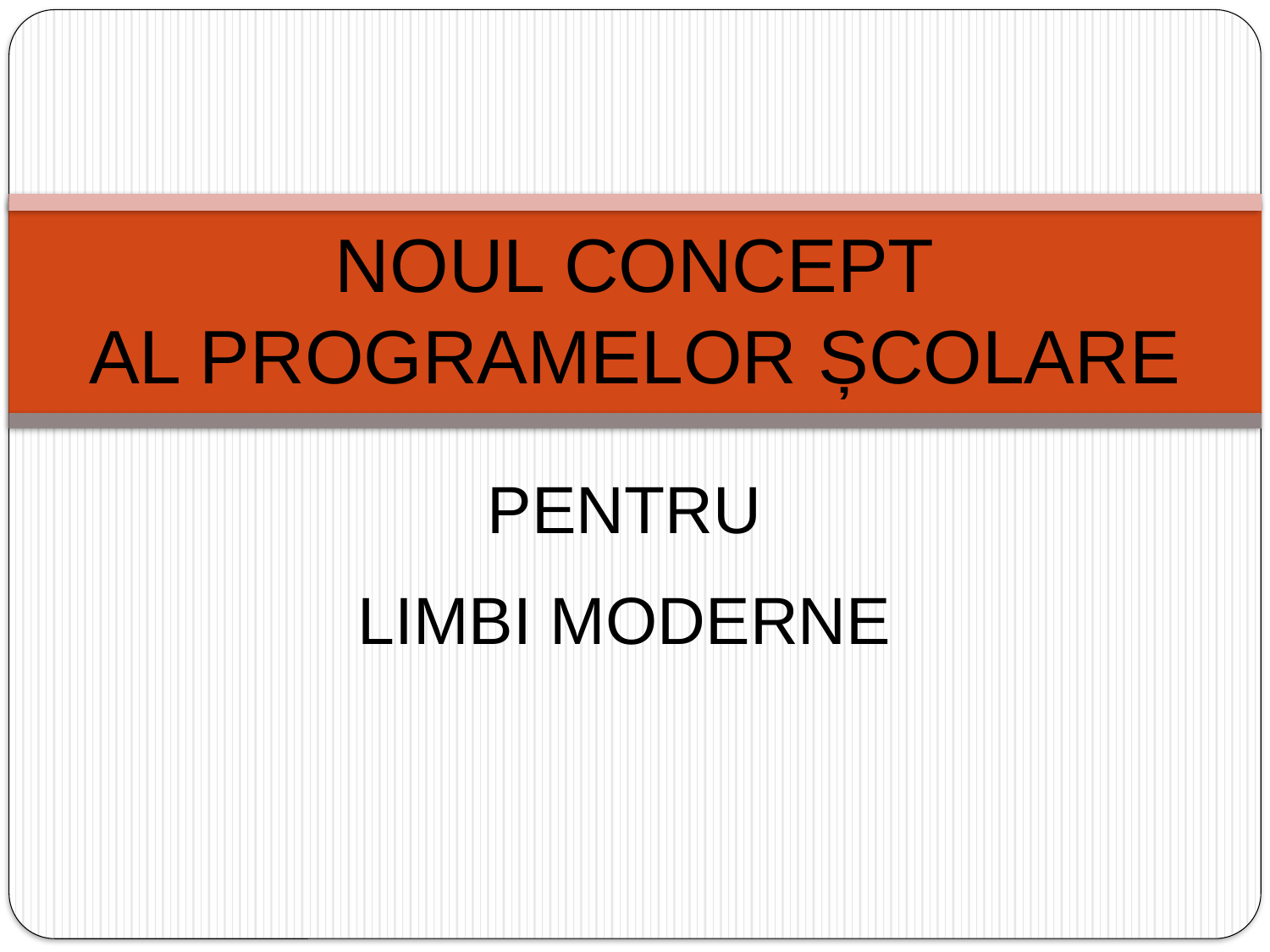

# NOUL CONCEPT al programelor școlare
PENTRU
Limbi moderne